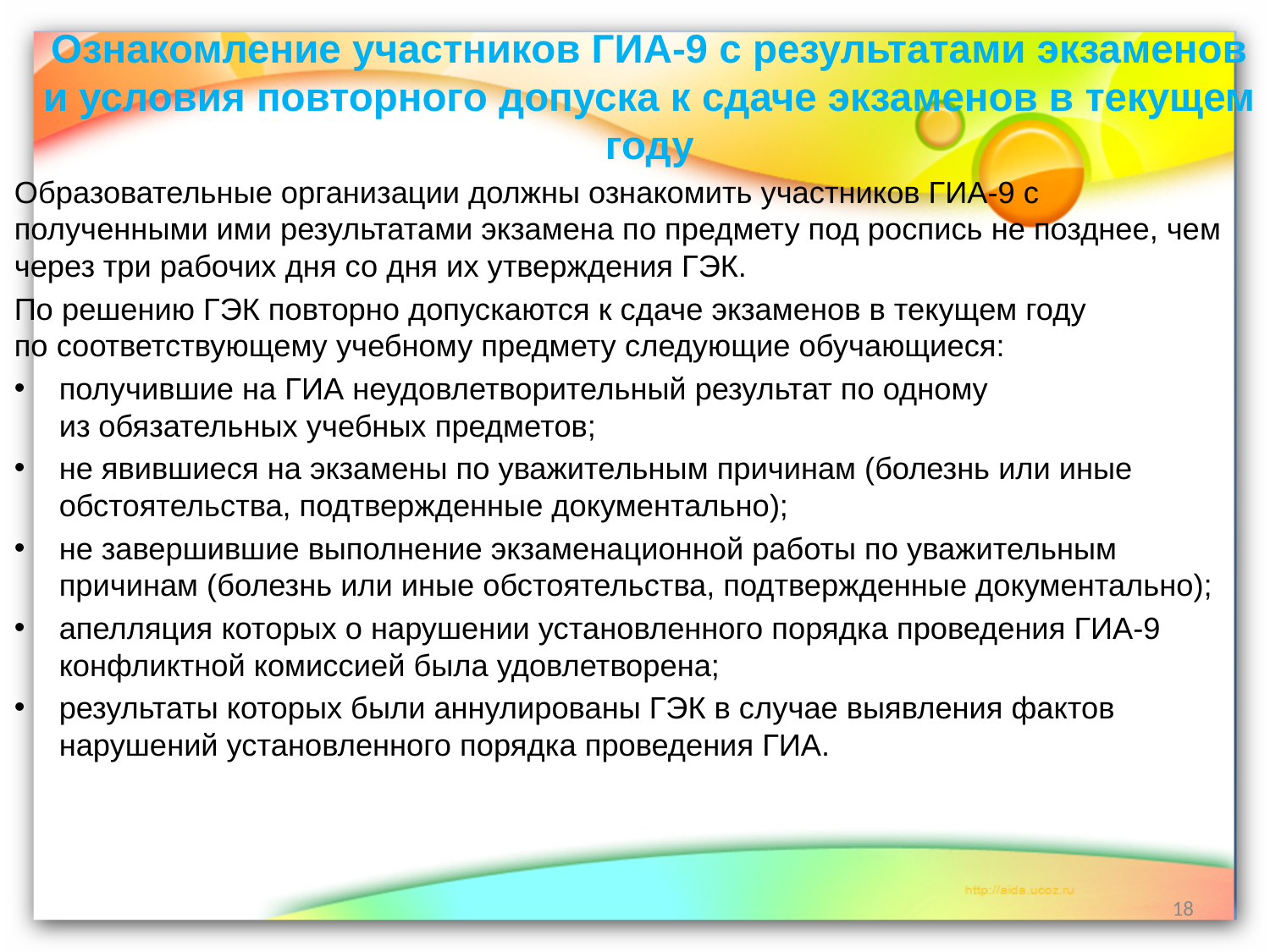

# Ознакомление участников ГИА-9 с результатами экзаменов и условия повторного допуска к сдаче экзаменов в текущем году
Образовательные организации должны ознакомить участников ГИА-9 с полученными ими результатами экзамена по предмету под роспись не позднее, чем через три рабочих дня со дня их утверждения ГЭК.
По решению ГЭК повторно допускаются к сдаче экзаменов в текущем году по соответствующему учебному предмету следующие обучающиеся:
получившие на ГИА неудовлетворительный результат по одному из обязательных учебных предметов;
не явившиеся на экзамены по уважительным причинам (болезнь или иные обстоятельства, подтвержденные документально);
не завершившие выполнение экзаменационной работы по уважительным причинам (болезнь или иные обстоятельства, подтвержденные документально);
апелляция которых о нарушении установленного порядка проведения ГИА-9 конфликтной комиссией была удовлетворена;
результаты которых были аннулированы ГЭК в случае выявления фактов нарушений установленного порядка проведения ГИА.

18